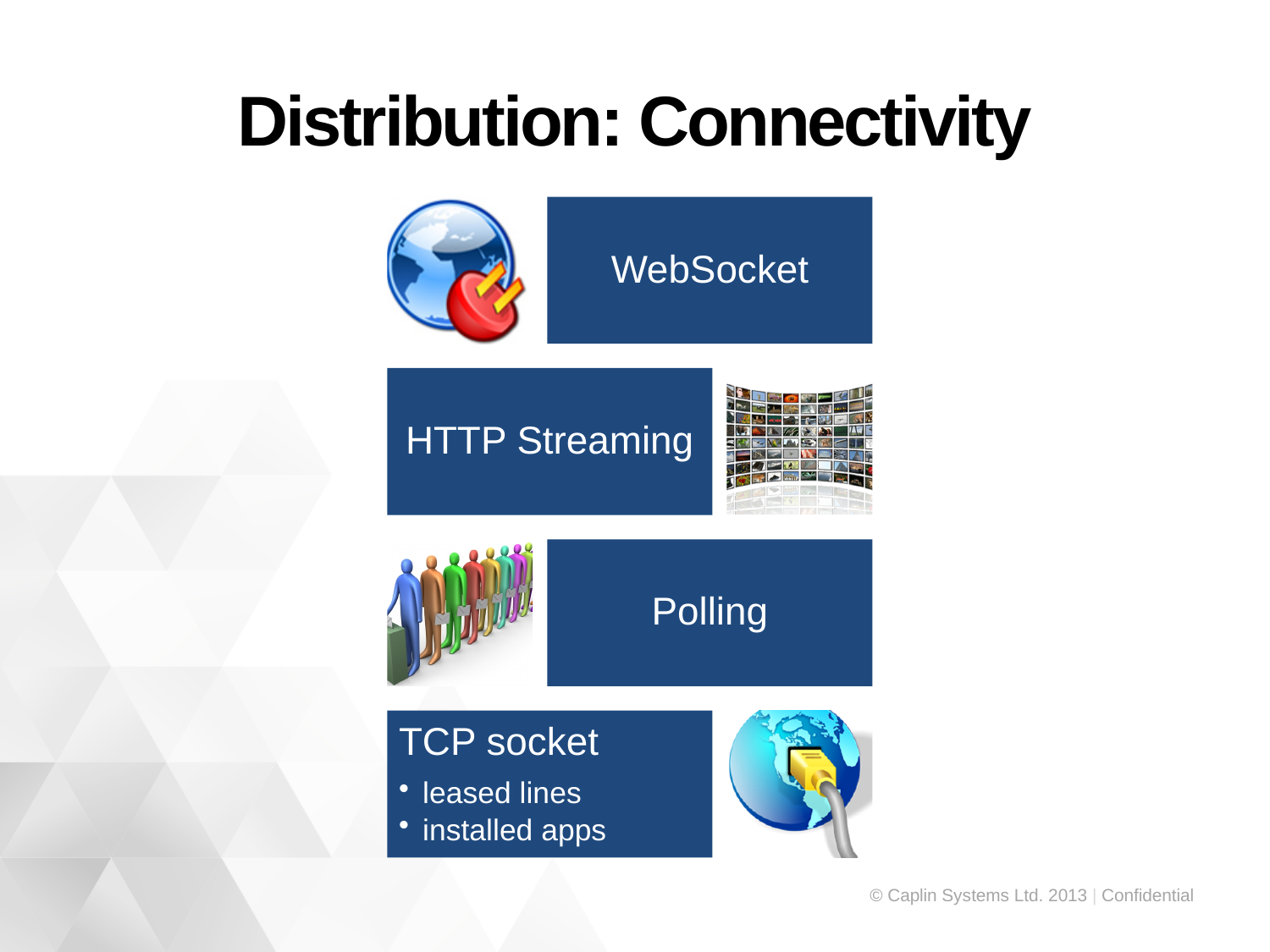

# Distribution: Connectivity
WebSocket
HTTP Streaming
Polling
TCP socket
leased lines
installed apps